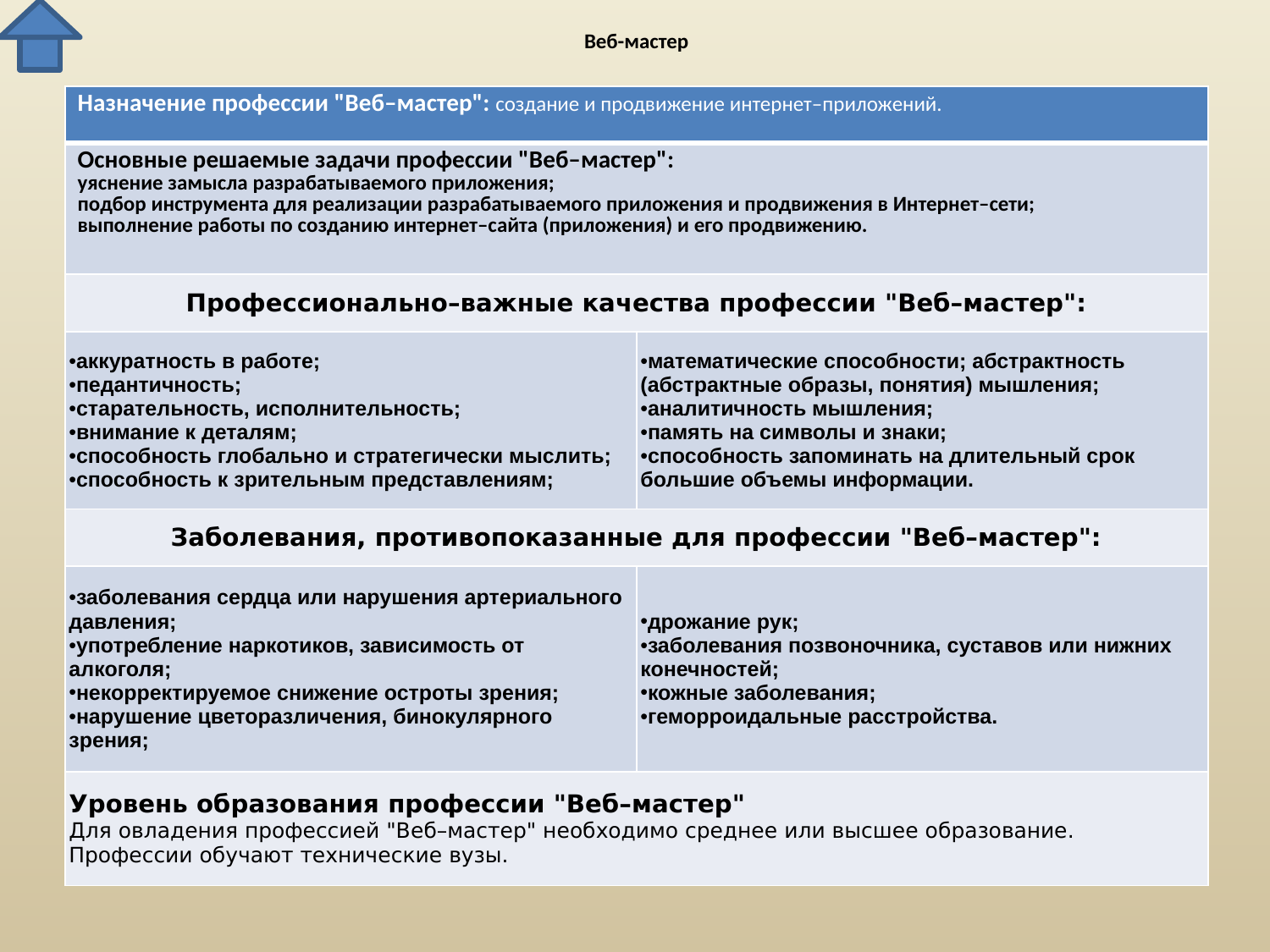

# Веб-мастер
| Назначение профессии "Веб–мастер": создание и продвижение интернет–приложений. |  |
| --- | --- |
| Основные решаемые задачи профессии "Веб–мастер": уяснение замысла разрабатываемого приложения; подбор инструмента для реализации разрабатываемого приложения и продвижения в Интернет–сети; выполнение работы по созданию интернет–сайта (приложения) и его продвижению. |  |
| Профессионально–важные качества профессии "Веб–мастер": |  |
| аккуратность в работе; педантичность; старательность, исполнительность; внимание к деталям; способность глобально и стратегически мыслить; способность к зрительным представлениям; | математические способности; абстрактность (абстрактные образы, понятия) мышления; аналитичность мышления; память на символы и знаки; способность запоминать на длительный срок большие объемы информации. |
| Заболевания, противопоказанные для профессии "Веб–мастер": |  |
| заболевания сердца или нарушения артериального давления; употребление наркотиков, зависимость от алкоголя; некорректируемое снижение остроты зрения; нарушение цветоразличения, бинокулярного зрения; | дрожание рук; заболевания позвоночника, суставов или нижних конечностей; кожные заболевания; геморроидальные расстройства. |
| Уровень образования профессии "Веб–мастер" Для овладения профессией "Веб–мастер" необходимо среднее или высшее образование. Профессии обучают технические вузы. |  |